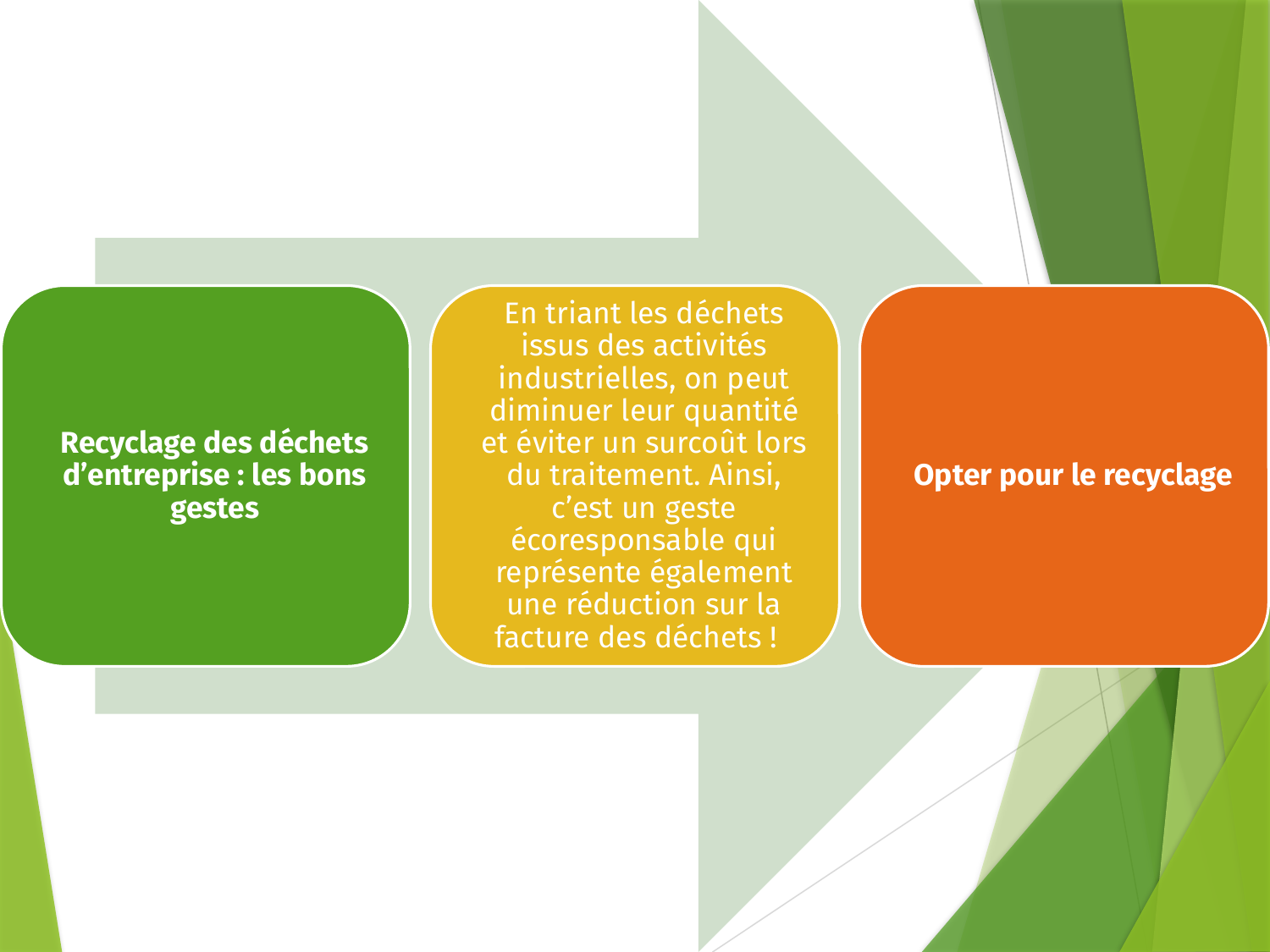

Recyclage des déchets d’entreprise : les bons gestes
En triant les déchets issus des activités industrielles, on peut diminuer leur quantité et éviter un surcoût lors du traitement. Ainsi, c’est un geste écoresponsable qui représente également une réduction sur la facture des déchets !
Opter pour le recyclage